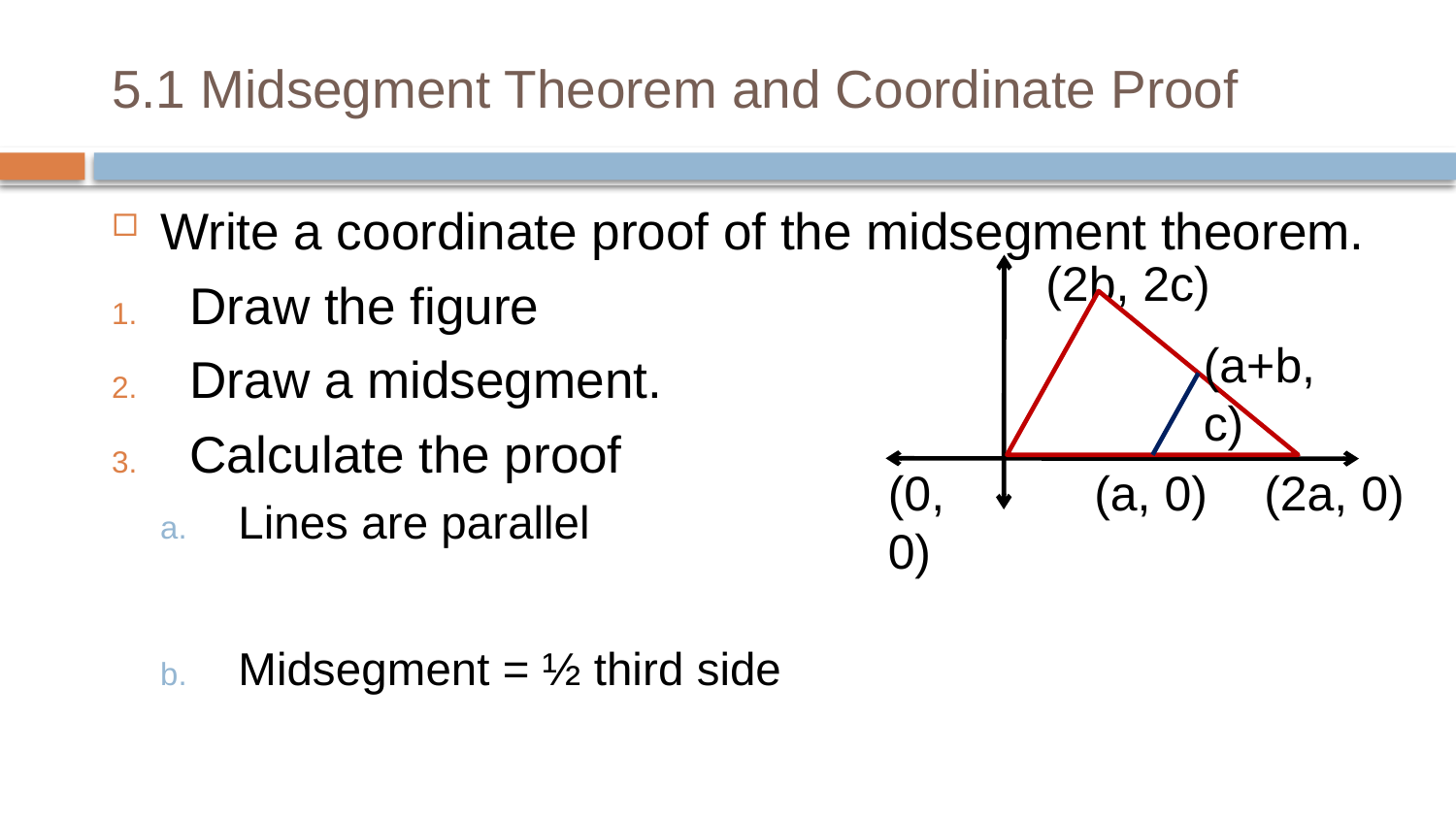

# 5.1 Midsegment Theorem and Coordinate Proof
Write a coordinate proof of the midsegment theorem.
Draw the figure
Draw a midsegment.
Calculate the proof
Lines are parallel

Midsegment = ½ third side
(2b, 2c)

(a+b, c)
(a, 0)
(2a, 0)
(0, 0)